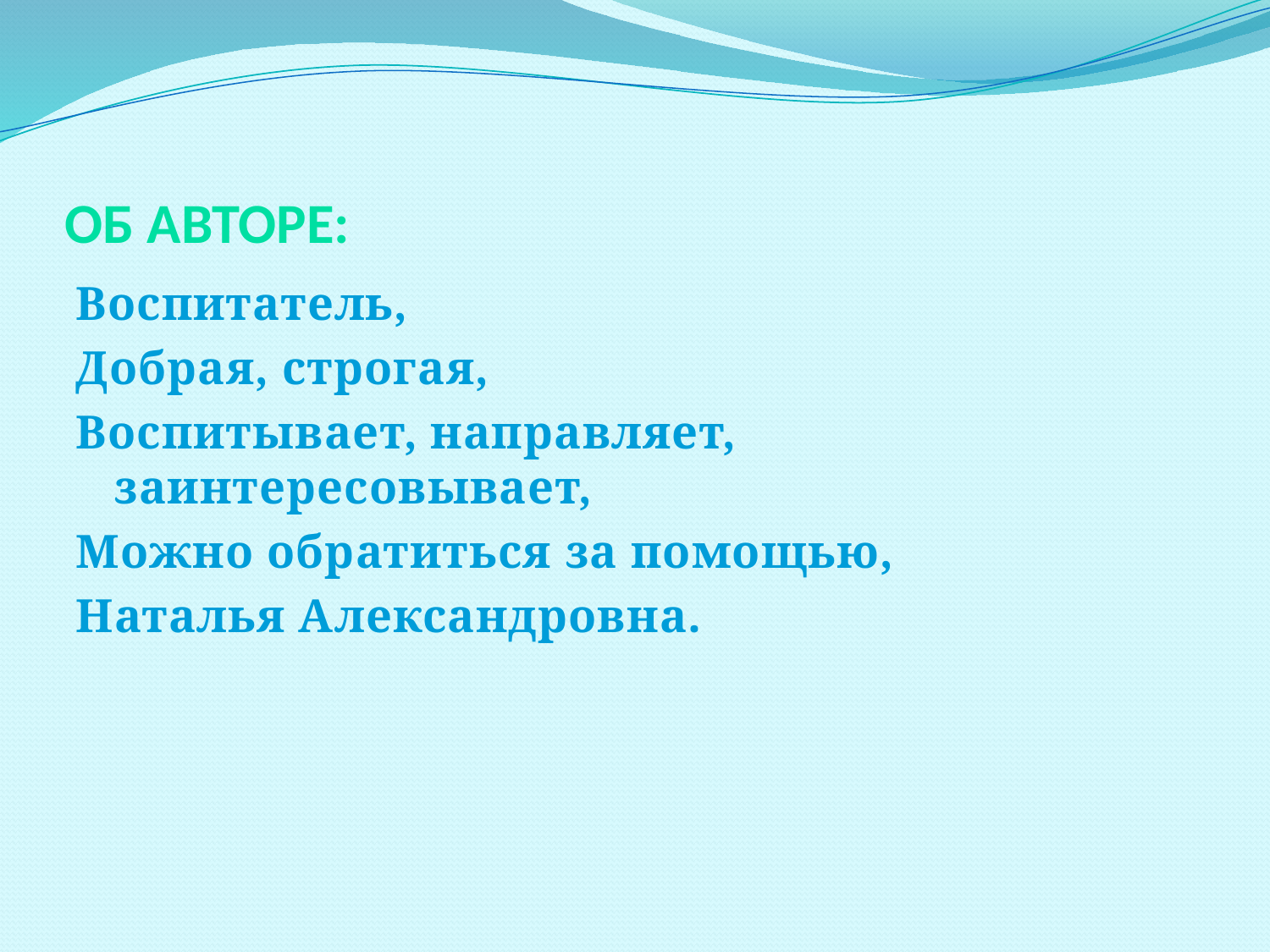

# Об авторе:
Воспитатель,
Добрая, строгая,
Воспитывает, направляет, заинтересовывает,
Можно обратиться за помощью,
Наталья Александровна.